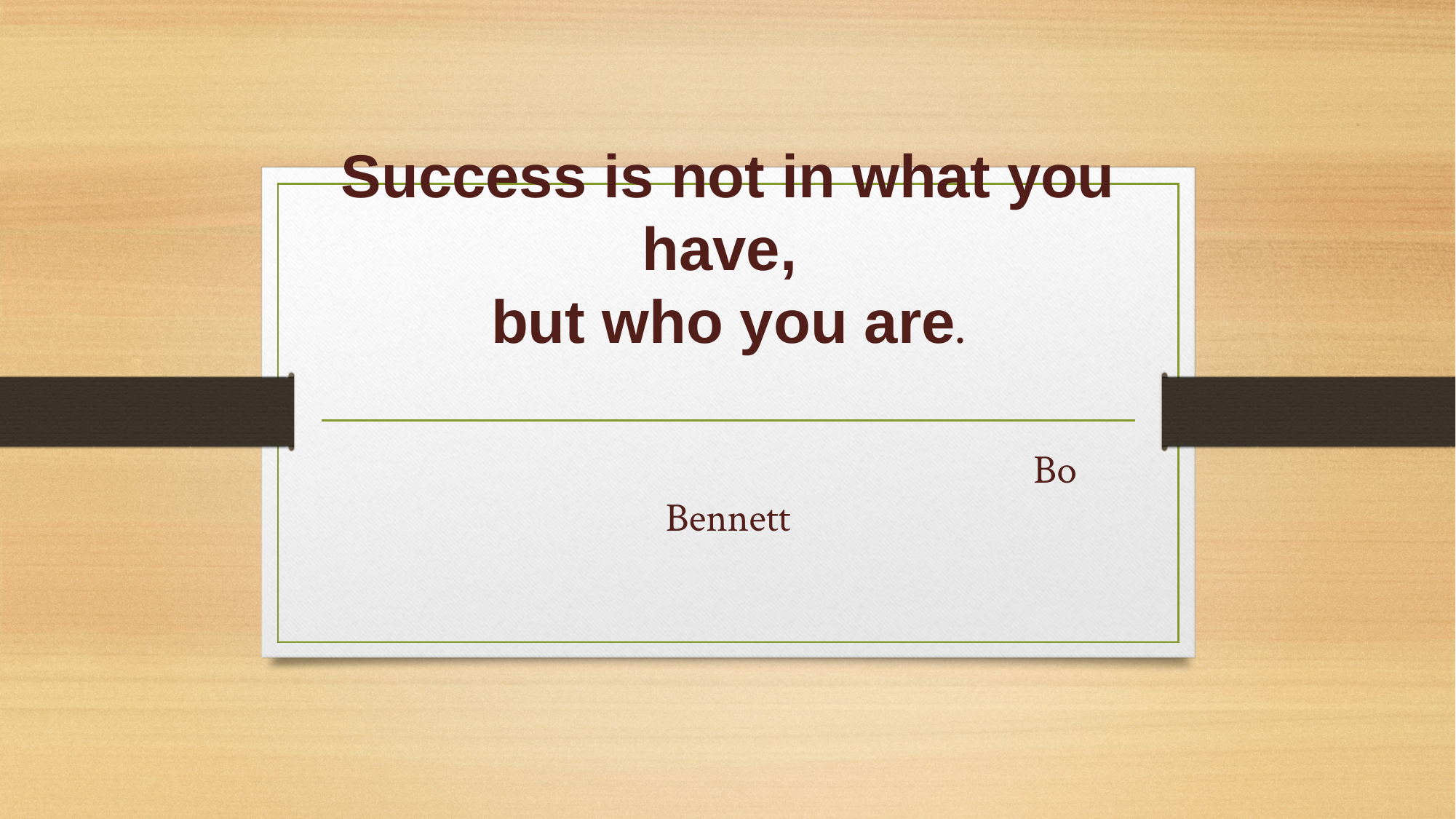

# Success is not in what you have, but who you are.
                                                          Bo Bennett